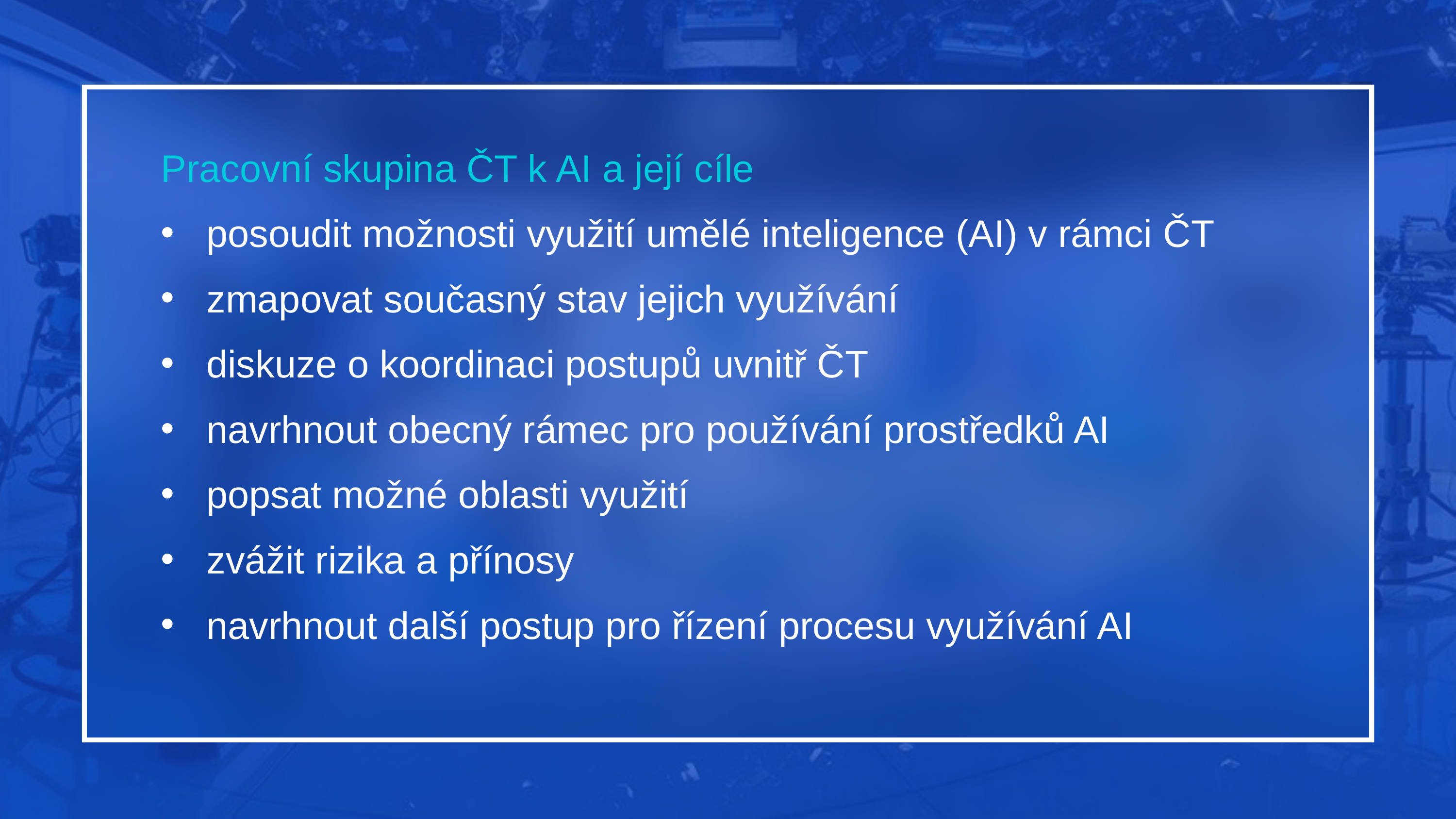

Pracovní skupina ČT k AI a její cíle
posoudit možnosti využití umělé inteligence (AI) v rámci ČT
zmapovat současný stav jejich využívání
diskuze o koordinaci postupů uvnitř ČT
navrhnout obecný rámec pro používání prostředků AI
popsat možné oblasti využití
zvážit rizika a přínosy
navrhnout další postup pro řízení procesu využívání AI